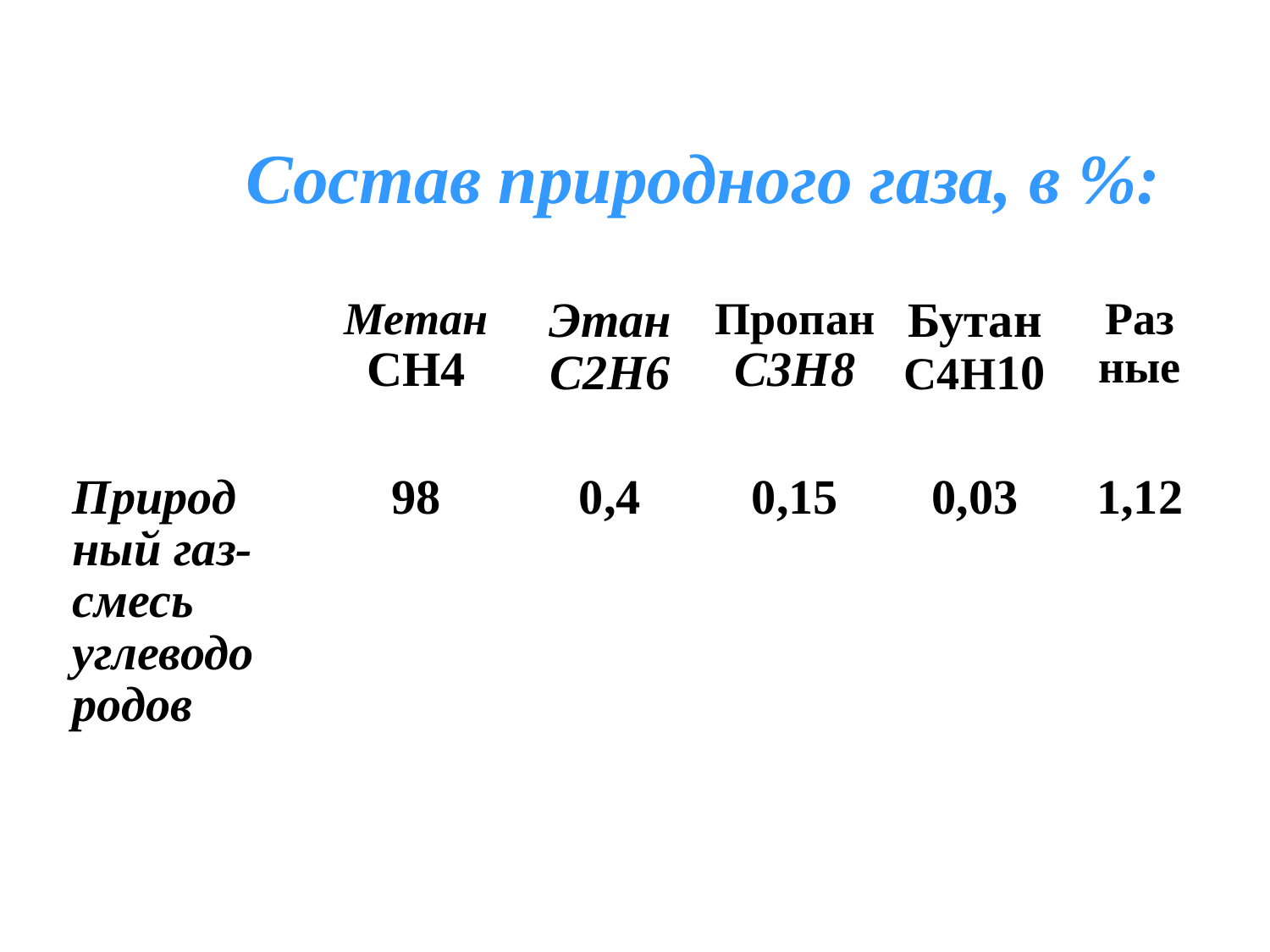

Состав природного газа, в %:
|  | Метан СН4 | Этан С2Н6 | Пропан С3Н8 | Бутан С4Н10 | Раз ные |
| --- | --- | --- | --- | --- | --- |
| Природ ный газ- смесь углеводо родов | 98 | 0,4 | 0,15 | 0,03 | 1,12 |